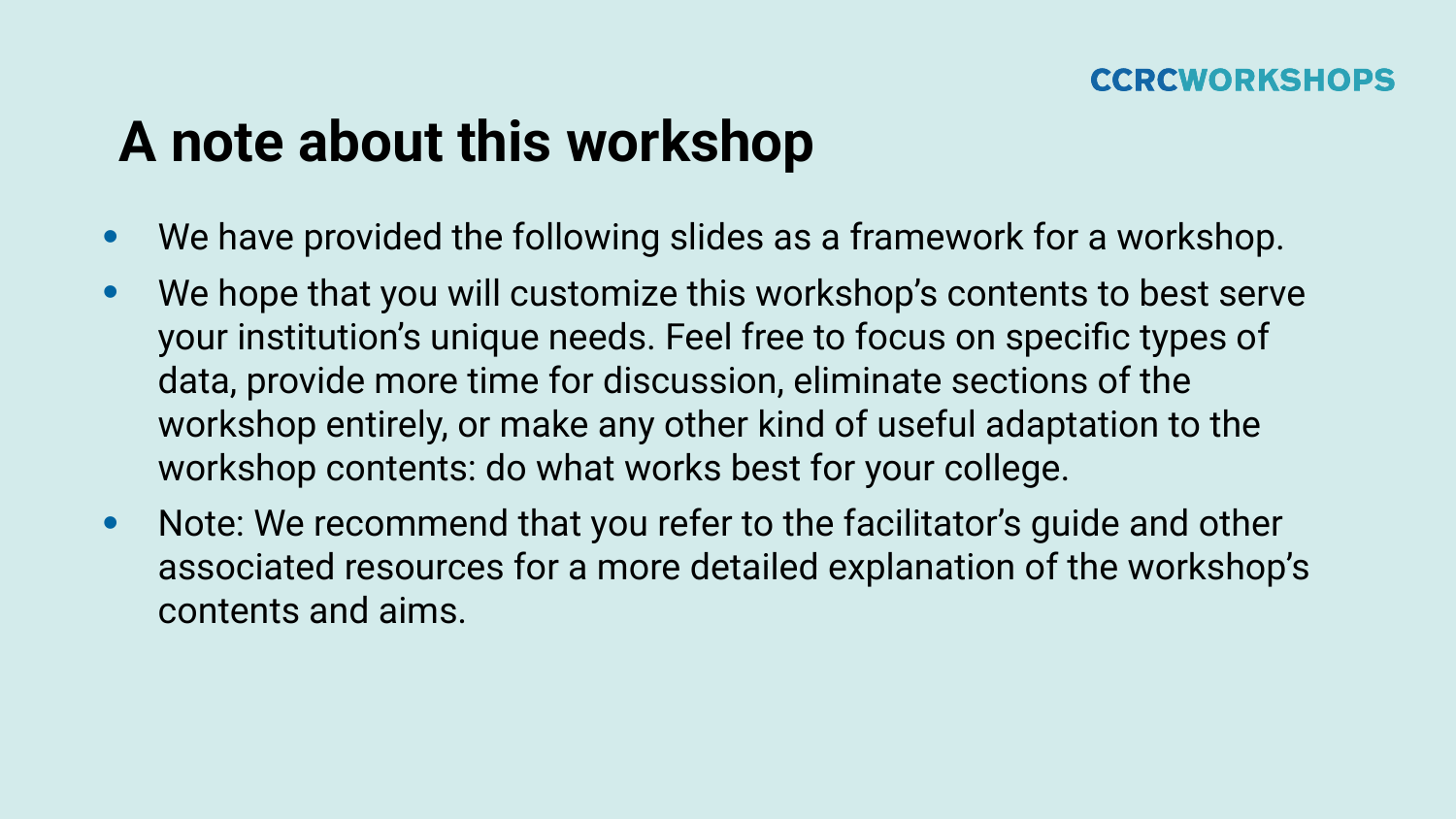

# A note about this workshop
We have provided the following slides as a framework for a workshop.
We hope that you will customize this workshop’s contents to best serve your institution’s unique needs. Feel free to focus on specific types of data, provide more time for discussion, eliminate sections of the workshop entirely, or make any other kind of useful adaptation to the workshop contents: do what works best for your college.
Note: We recommend that you refer to the facilitator’s guide and other associated resources for a more detailed explanation of the workshop’s contents and aims.